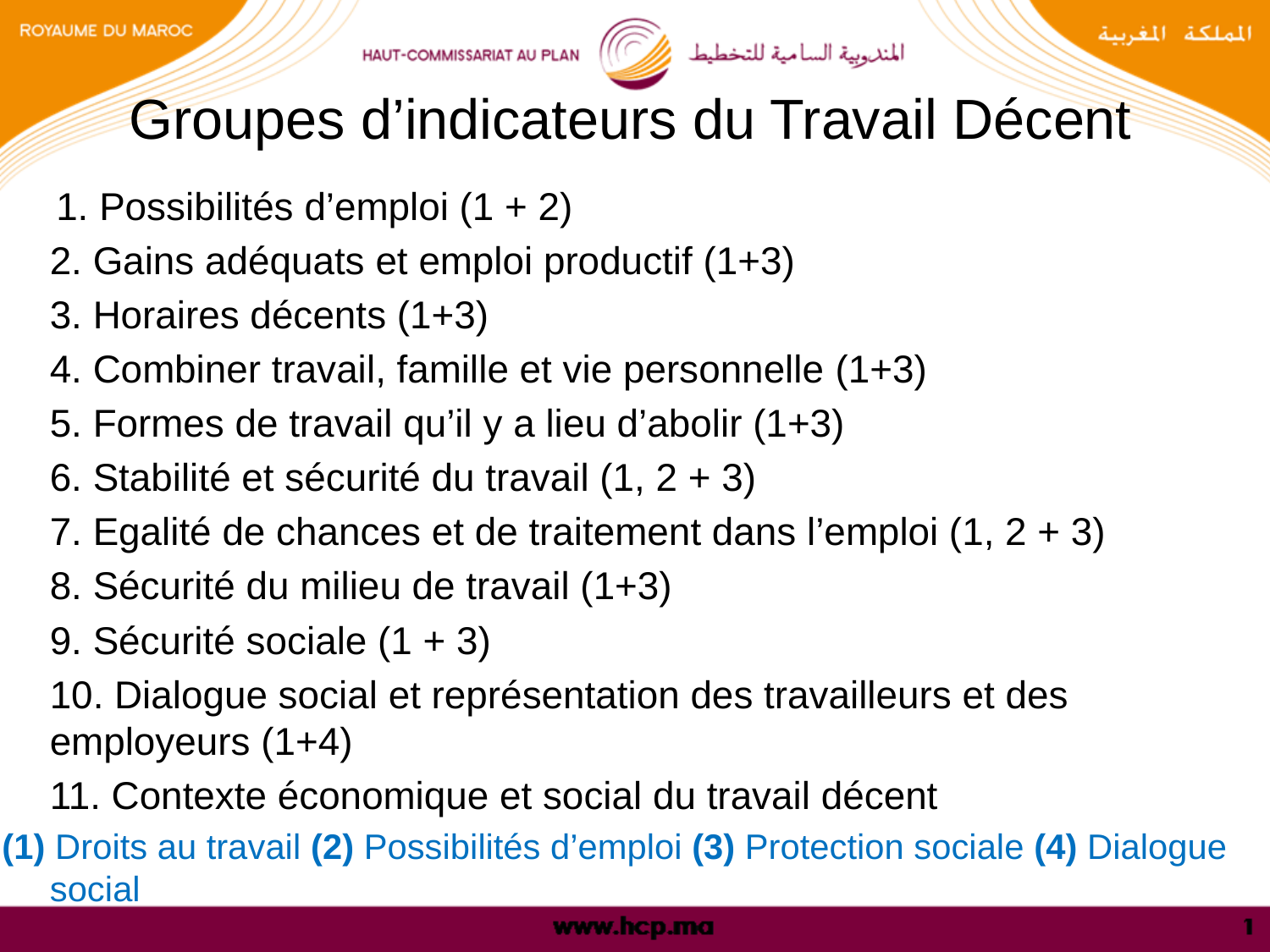

Groupes d’indicateurs du Travail Décent

     1. Possibilités d’emploi (1 + 2)
	2. Gains adéquats et emploi productif (1+3)
	3. Horaires décents (1+3)
	4. Combiner travail, famille et vie personnelle (1+3)
	5. Formes de travail qu’il y a lieu d’abolir (1+3)
	6. Stabilité et sécurité du travail (1, 2 + 3)
	7. Egalité de chances et de traitement dans l’emploi (1, 2 + 3)
	8. Sécurité du milieu de travail (1+3)
	9. Sécurité sociale (1 + 3)
	10. Dialogue social et représentation des travailleurs et des employeurs (1+4)
	11. Contexte économique et social du travail décent
(1) Droits au travail (2) Possibilités d’emploi (3) Protection sociale (4) Dialogue social